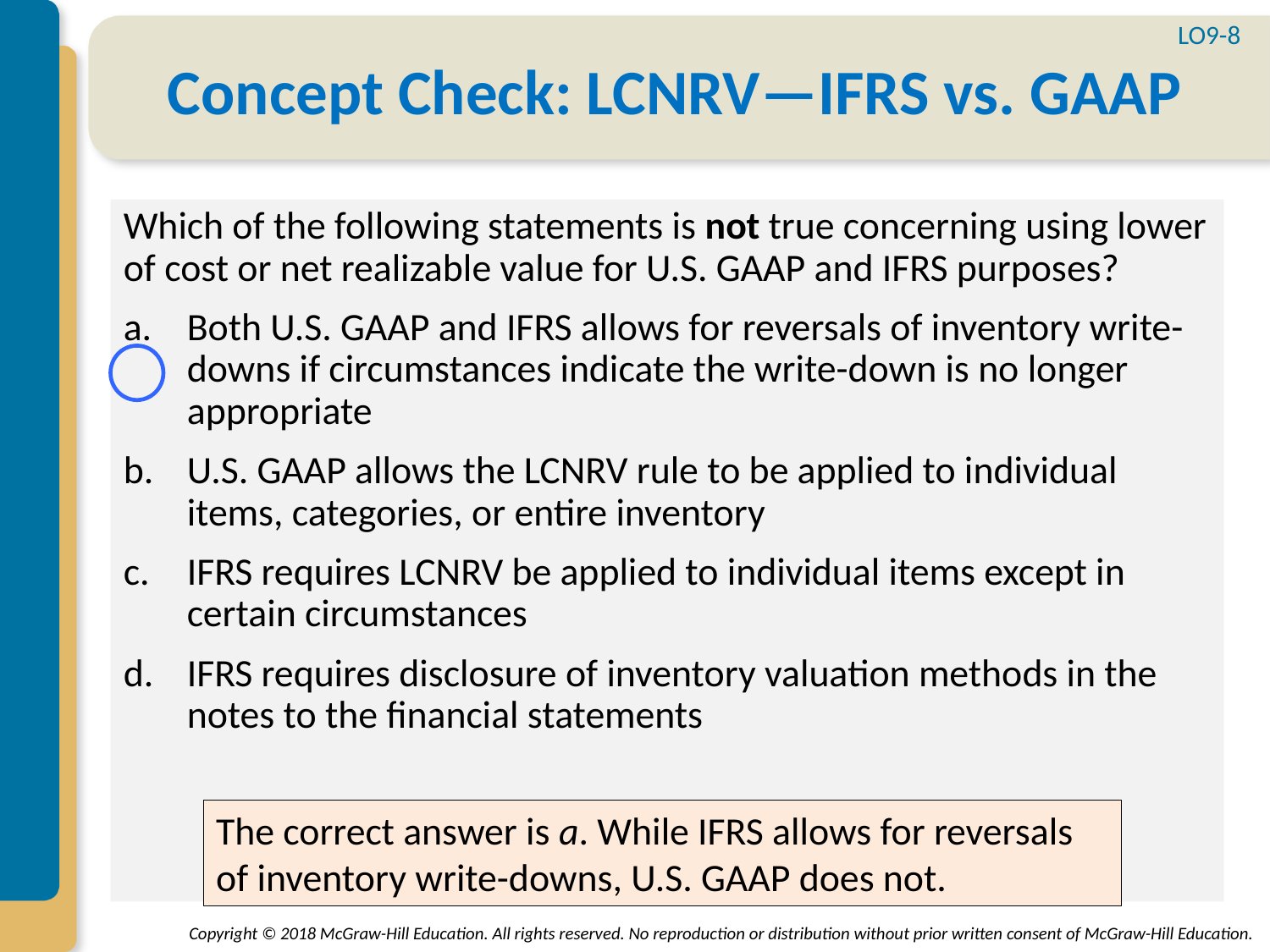

LO9-8
# Concept Check: LCNRV—IFRS vs. GAAP
Which of the following statements is not true concerning using lower of cost or net realizable value for U.S. GAAP and IFRS purposes?
Both U.S. GAAP and IFRS allows for reversals of inventory write-downs if circumstances indicate the write-down is no longer appropriate
U.S. GAAP allows the LCNRV rule to be applied to individual items, categories, or entire inventory
IFRS requires LCNRV be applied to individual items except in certain circumstances
IFRS requires disclosure of inventory valuation methods in the notes to the financial statements

The correct answer is a. While IFRS allows for reversals of inventory write-downs, U.S. GAAP does not.